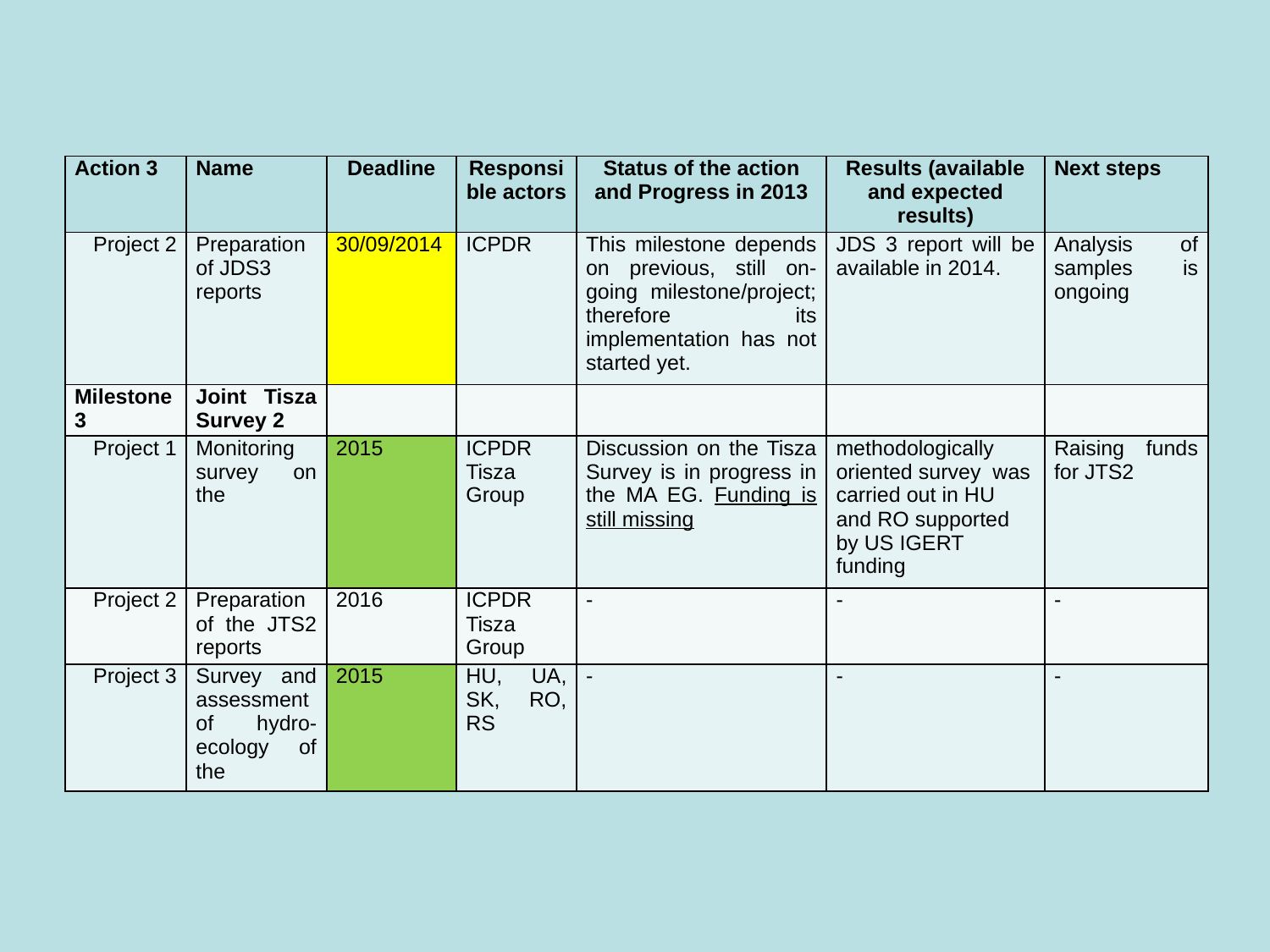

#
| Action 3 | Name | Deadline | Responsible actors | Status of the action and Progress in 2013 | Results (available and expected results) | Next steps |
| --- | --- | --- | --- | --- | --- | --- |
| Project 2 | Preparation of JDS3 reports | 30/09/2014 | ICPDR | This milestone depends on previous, still on-going milestone/project; therefore its implementation has not started yet. | JDS 3 report will be available in 2014. | Analysis of samples is ongoing |
| Milestone 3 | Joint Tisza Survey 2 |  |  |  |  |  |
| Project 1 | Monitoring survey on the | 2015 | ICPDR Tisza Group | Discussion on the Tisza Survey is in progress in the MA EG. Funding is still missing | methodologically oriented survey was carried out in HU and RO supported by US IGERT funding | Raising funds for JTS2 |
| Project 2 | Preparation of the JTS2 reports | 2016 | ICPDR Tisza Group | - | - | - |
| Project 3 | Survey and assessment of hydro-ecology of the | 2015 | HU, UA, SK, RO, RS | - | - | - |